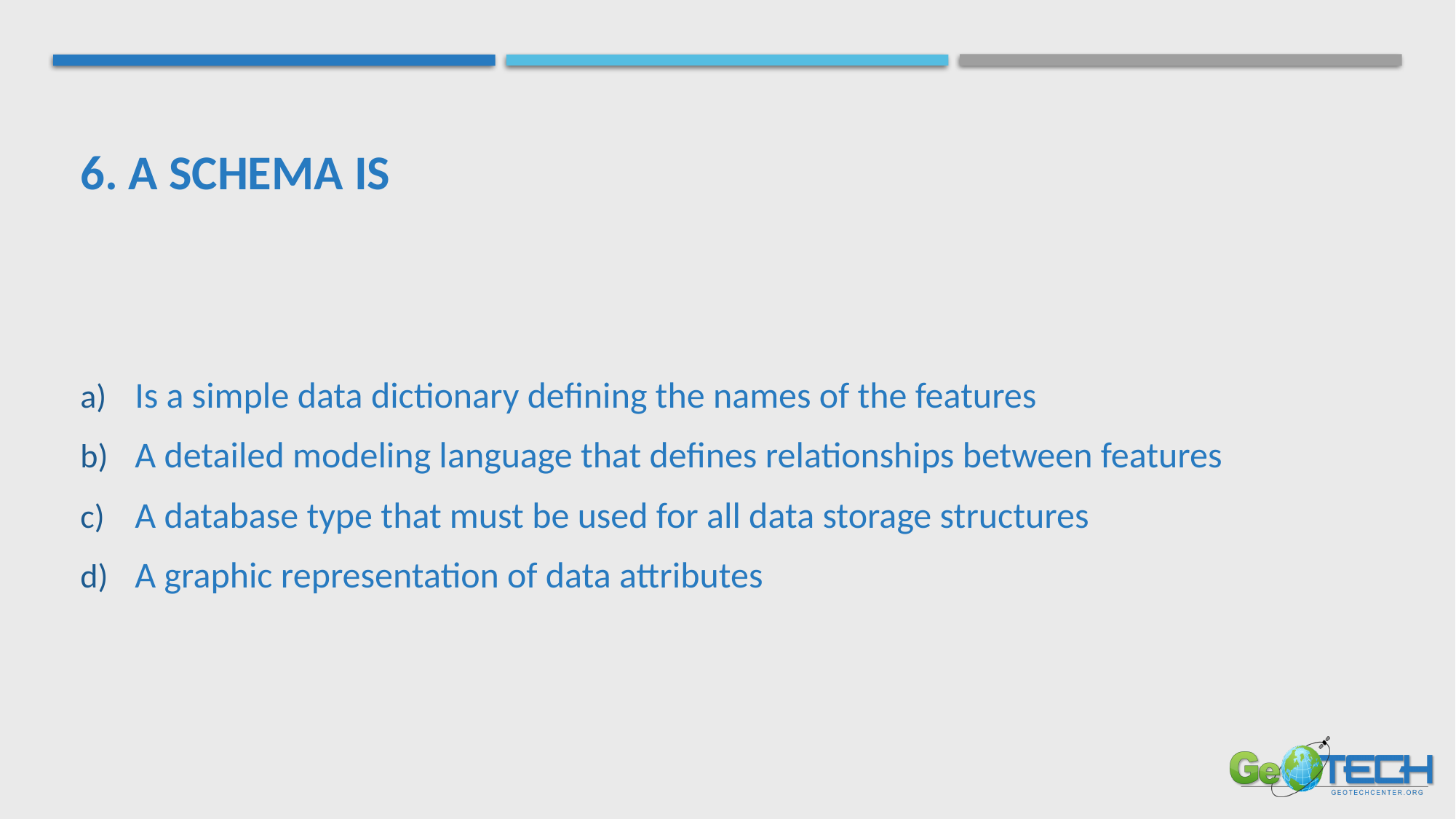

# 6. A SCHEMA is
Is a simple data dictionary defining the names of the features
A detailed modeling language that defines relationships between features
A database type that must be used for all data storage structures
A graphic representation of data attributes